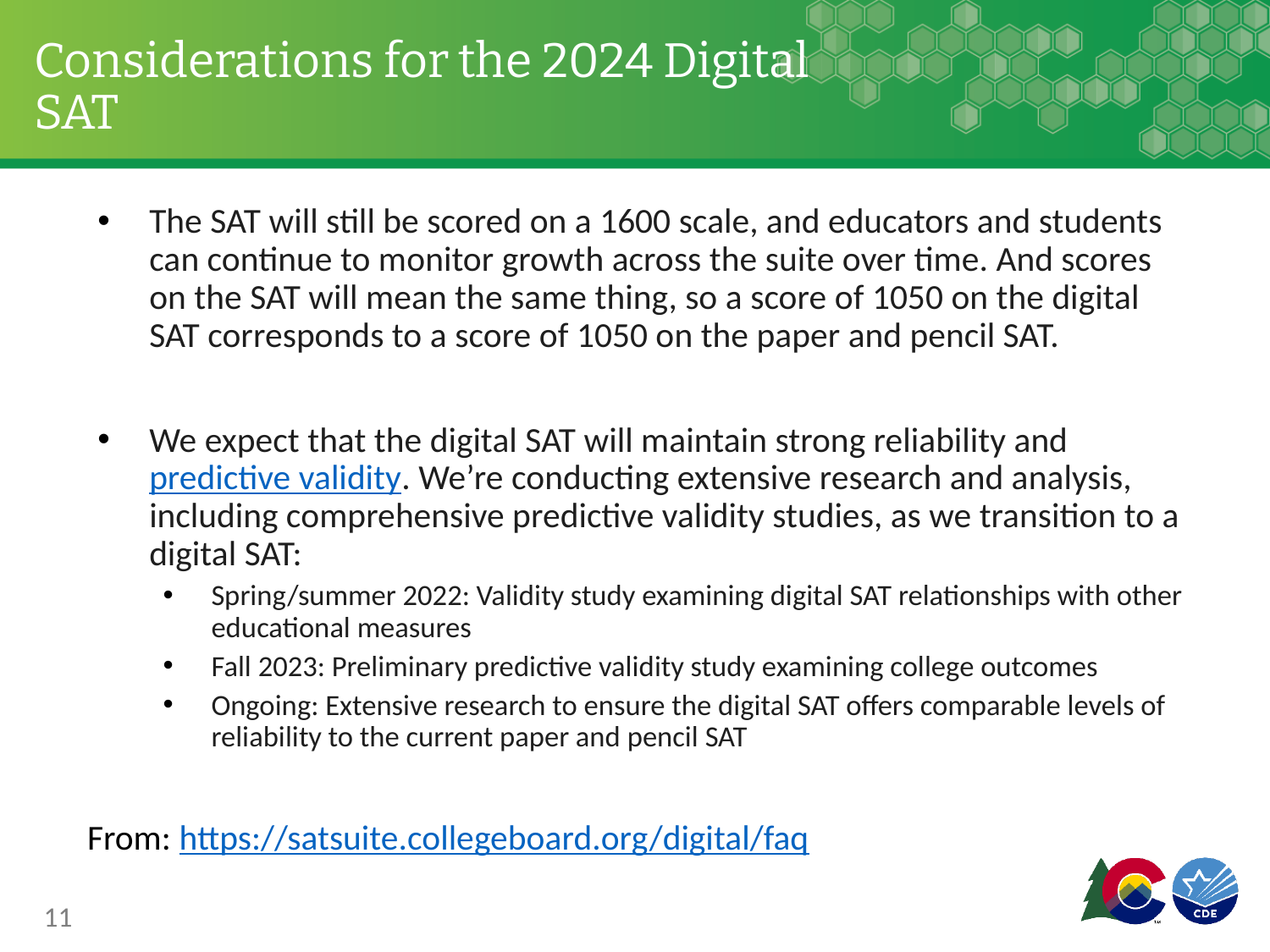

# Considerations for the 2024 Digital SAT
The SAT will still be scored on a 1600 scale, and educators and students can continue to monitor growth across the suite over time. And scores on the SAT will mean the same thing, so a score of 1050 on the digital SAT corresponds to a score of 1050 on the paper and pencil SAT.

We expect that the digital SAT will maintain strong reliability and predictive validity. We’re conducting extensive research and analysis, including comprehensive predictive validity studies, as we transition to a digital SAT:
Spring/summer 2022: Validity study examining digital SAT relationships with other educational measures
Fall 2023: Preliminary predictive validity study examining college outcomes
Ongoing: Extensive research to ensure the digital SAT offers comparable levels of reliability to the current paper and pencil SAT

From: https://satsuite.collegeboard.org/digital/faq
11